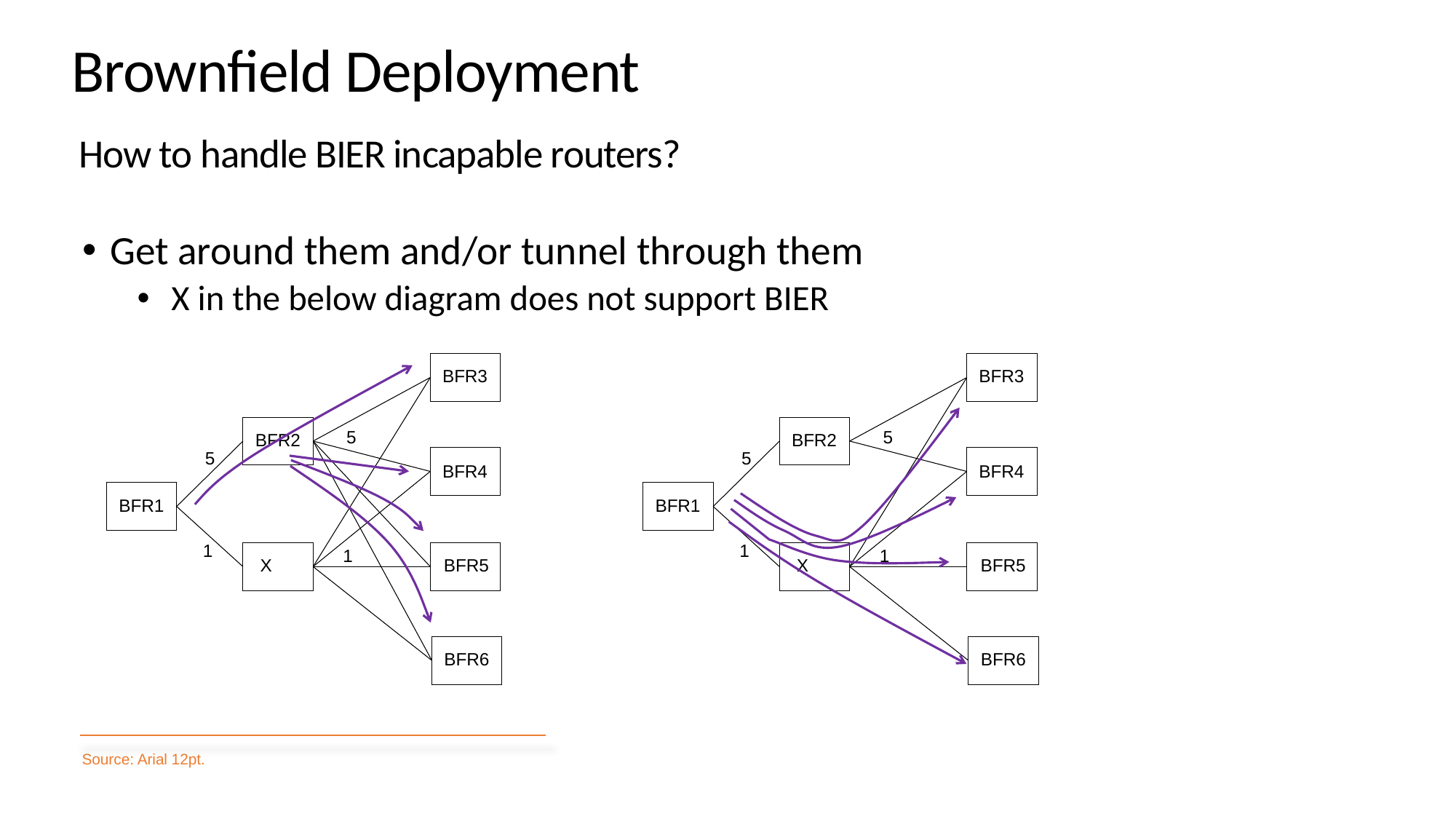

# Brownfield Deployment
How to handle BIER incapable routers?
Get around them and/or tunnel through them
X in the below diagram does not support BIER

BFR3
BFR3

5
5
BFR2
BFR2
5

5

BFR4
BFR4

BFR1
BFR1

1
1

1
1
 X
 X
BFR5
BFR5

BFR6
BFR6
Source: Arial 12pt.